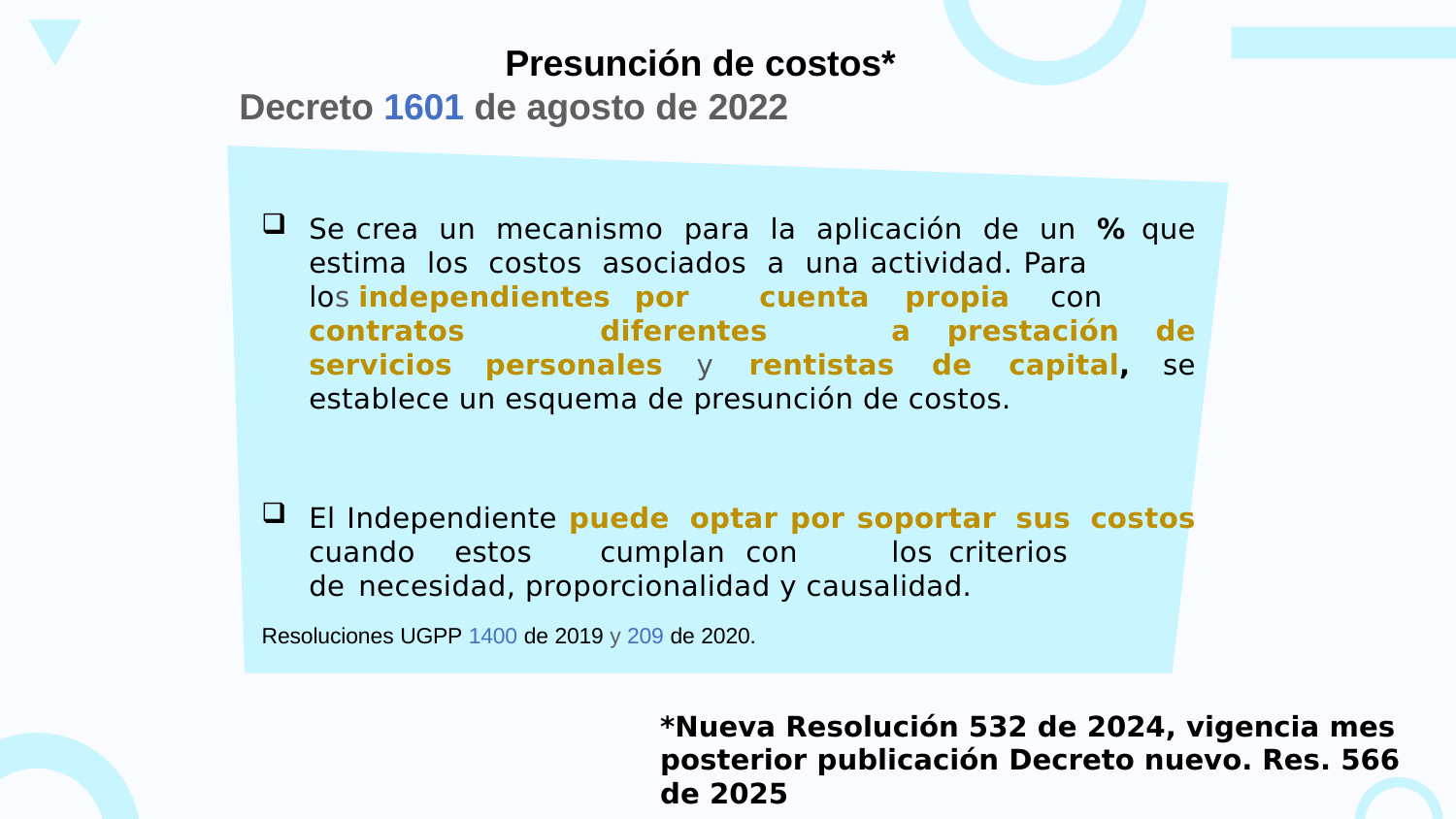

Presunción de costos*
Decreto 1601 de agosto de 2022
Se crea un mecanismo para la aplicación de un % que estima los costos asociados a una actividad. Para	los	independientes por	cuenta	propia	con	contratos	diferentes	a prestación de servicios personales y rentistas de capital, se establece un esquema de presunción de costos.
El Independiente puede optar por soportar sus costos cuando	estos	cumplan	con	los criterios 	de	necesidad, proporcionalidad y causalidad.
Resoluciones UGPP 1400 de 2019 y 209 de 2020.
*Nueva Resolución 532 de 2024, vigencia mes posterior publicación Decreto nuevo. Res. 566 de 2025